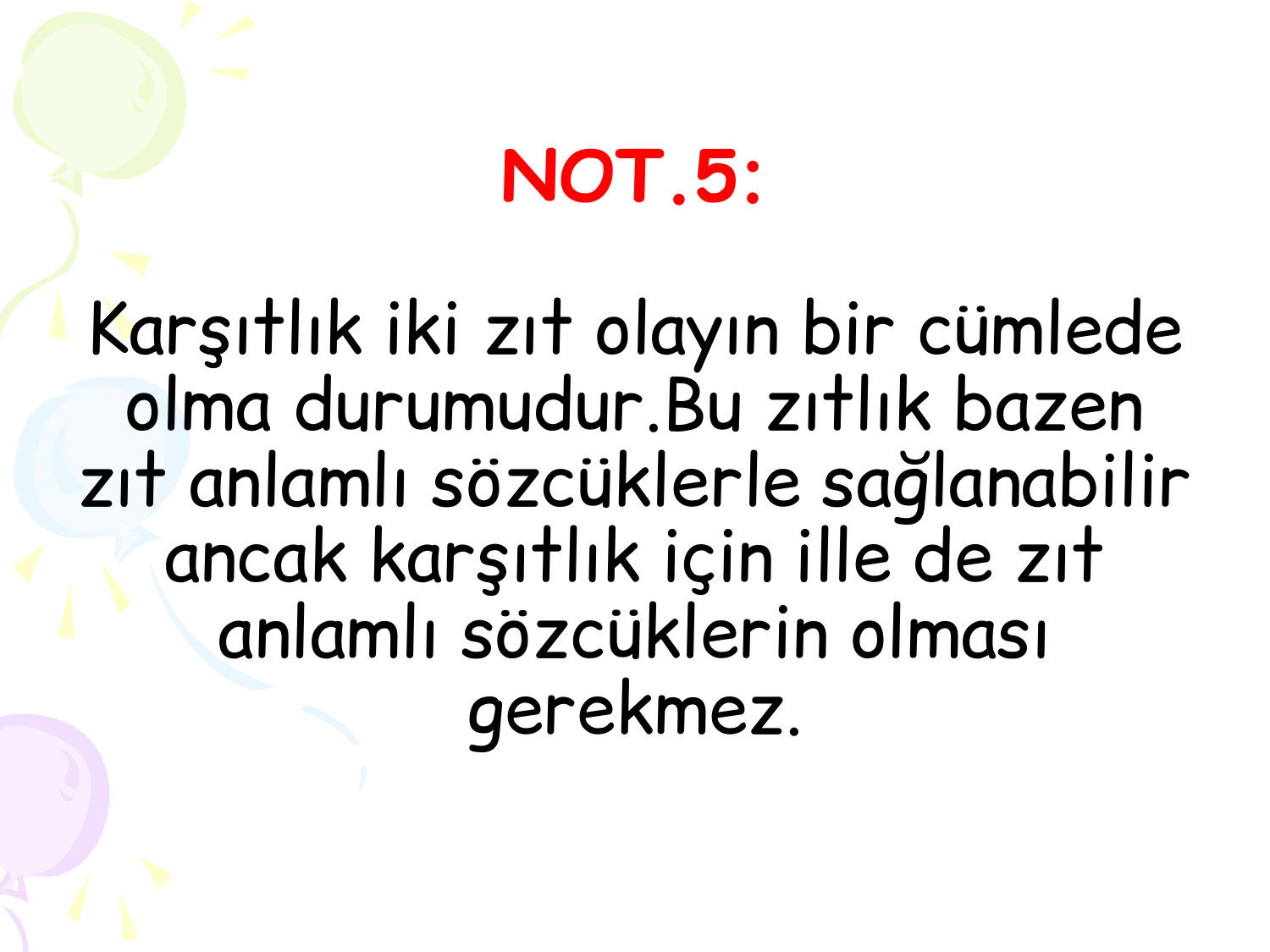

# NOT.5: Karşıtlık iki zıt olayın bir cümlede olma durumudur.Bu zıtlık bazen zıt anlamlı sözcüklerle sağlanabilir ancak karşıtlık için ille de zıt anlamlı sözcüklerin olması gerekmez.